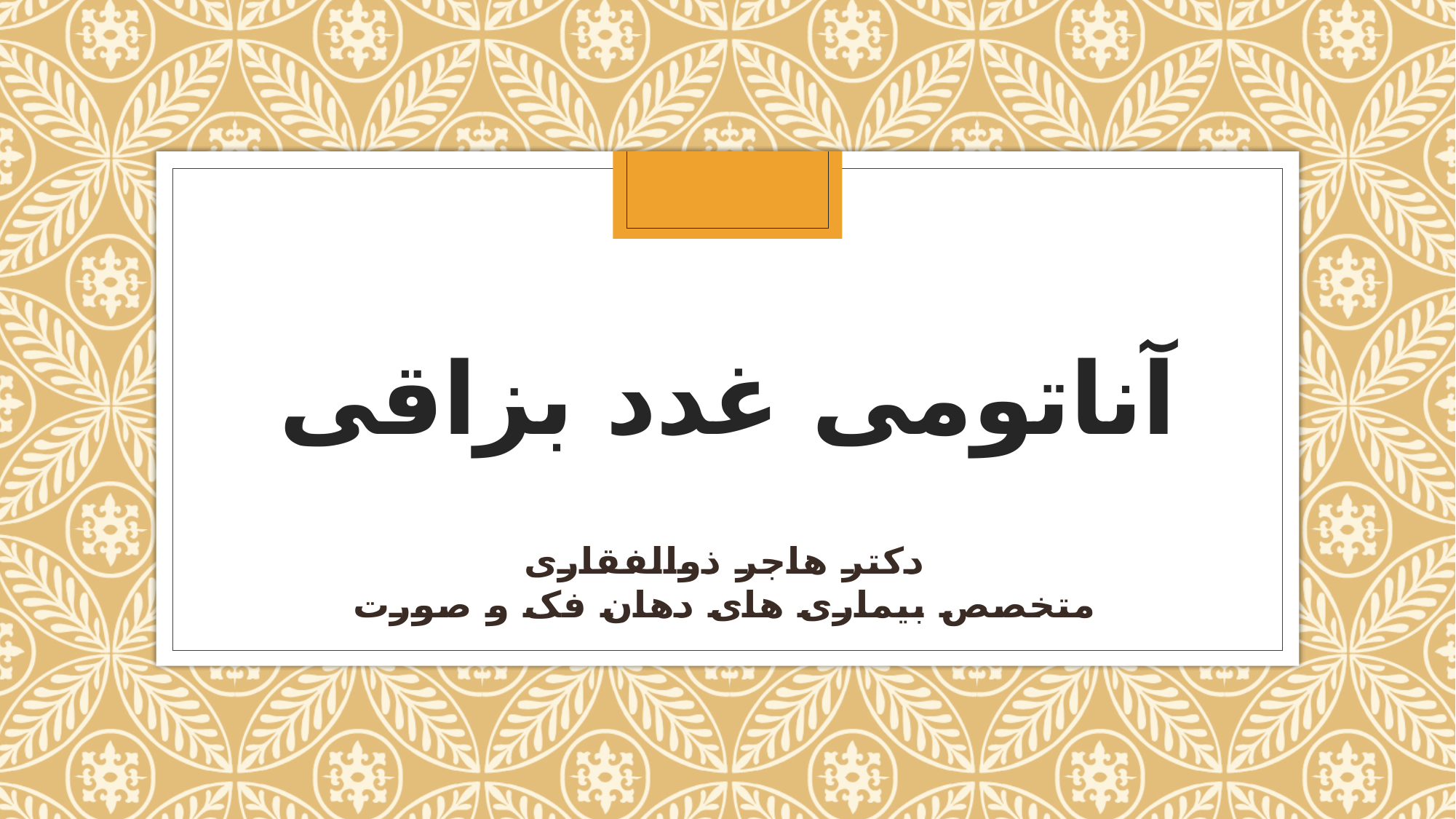

# آناتومی غدد بزاقی
دکتر هاجر ذوالفقاری
متخصص بیماری های دهان فک و صورت